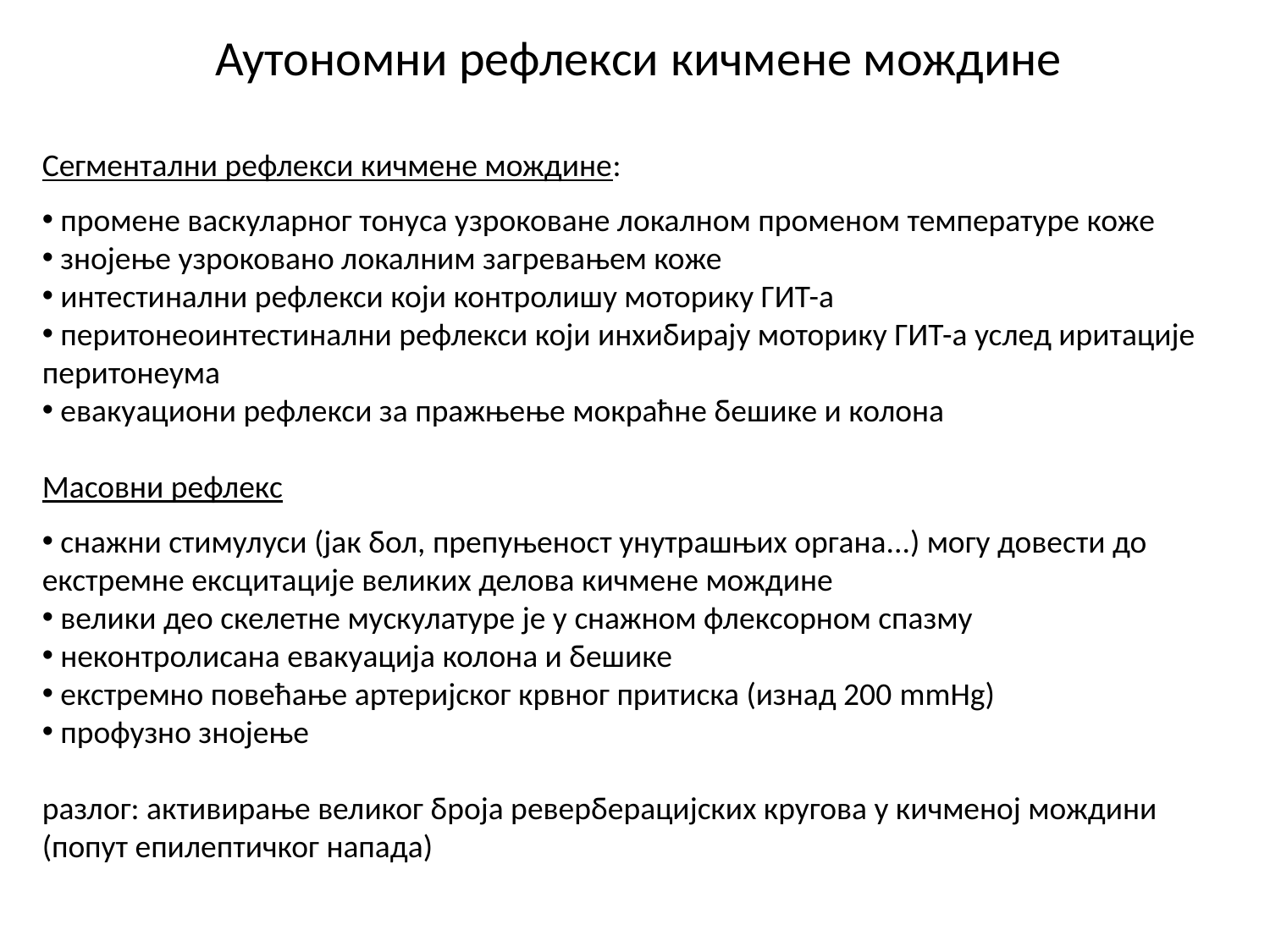

Аутономни рефлекси кичмене мождине
Сегментални рефлекси кичмене мождине:

 промене васкуларног тонуса узроковане локалном променом температуре коже
 знојење узроковано локалним загревањем коже
 интестинални рефлекси који контролишу моторику ГИТ-а
 перитонеоинтестинални рефлекси који инхибирају моторику ГИТ-а услед иритације перитонеума
 евакуациони рефлекси за пражњење мокраћне бешике и колона

Масовни рефлекс

 снажни стимулуси (јак бол, препуњеност унутрашњих органа...) могу довести до екстремне ексцитације великих делова кичмене мождине
 велики део скелетне мускулатуре је у снажном флексорном спазму
 неконтролисана евакуација колона и бешике
 екстремно повећање артеријског крвног притиска (изнад 200 mmHg)
 профузно знојење

разлог: активирање великог броја реверберацијских кругова у кичменој мождини (попут епилептичког напада)